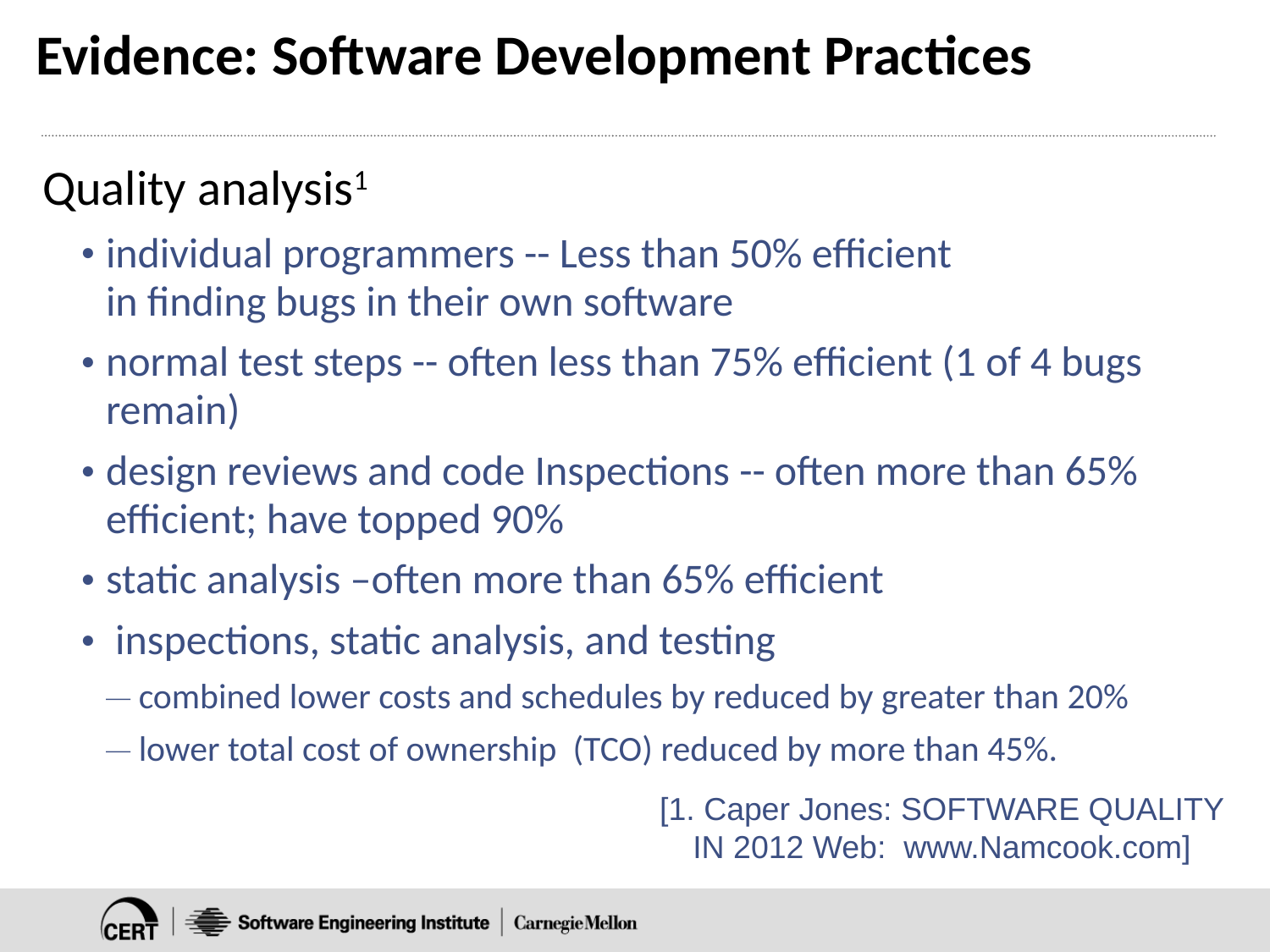

# Evidence: Software Development Practices
Quality analysis1
individual programmers -- Less than 50% efficient
in finding bugs in their own software
normal test steps -- often less than 75% efficient (1 of 4 bugs remain)
design reviews and code Inspections -- often more than 65% efficient; have topped 90%
static analysis –often more than 65% efficient
 inspections, static analysis, and testing
 combined lower costs and schedules by reduced by greater than 20%
 lower total cost of ownership  (TCO) reduced by more than 45%.

[1. Caper Jones: SOFTWARE QUALITY IN 2012 Web:  www.Namcook.com]